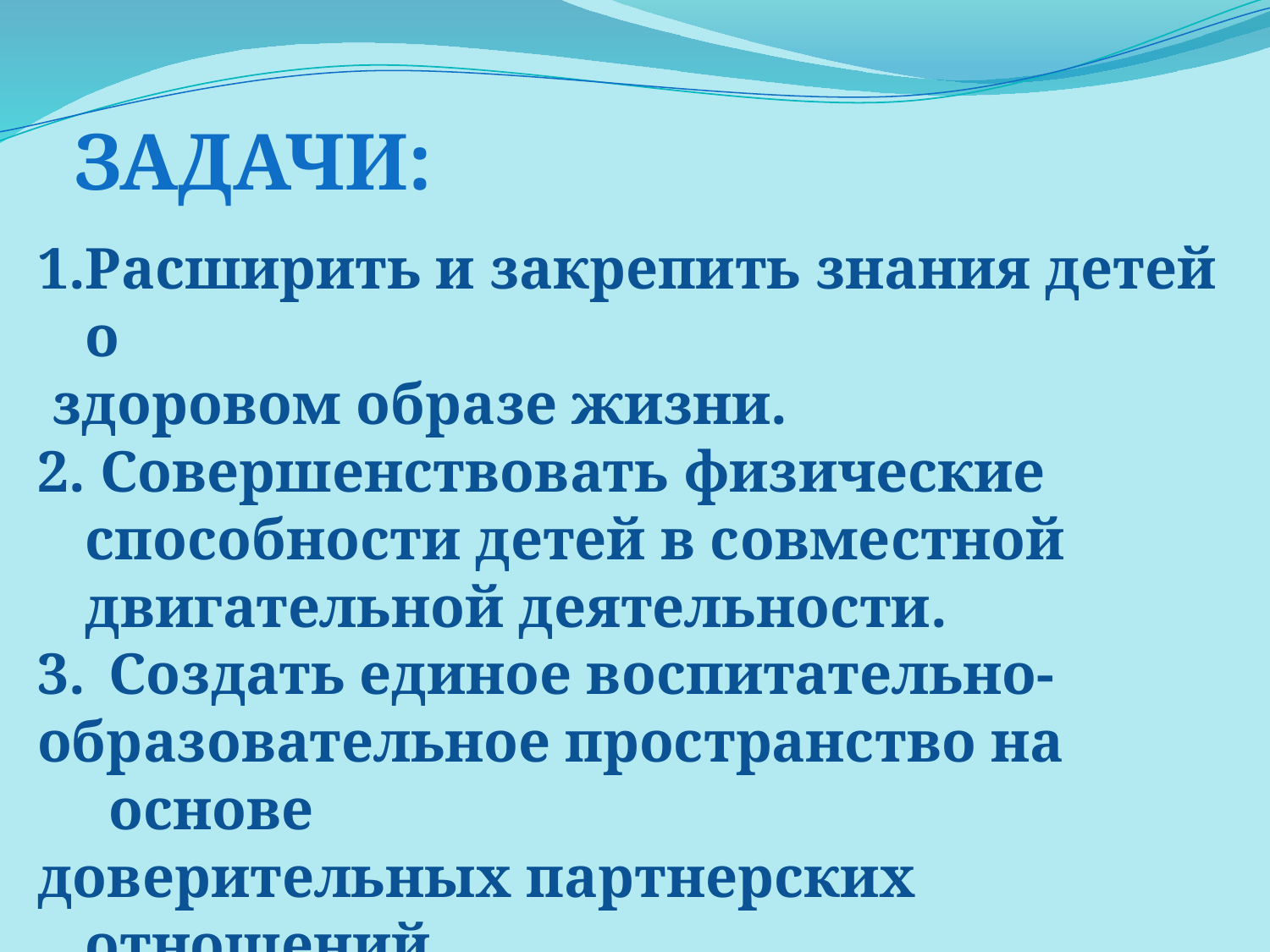

Задачи:
Расширить и закрепить знания детей о
 здоровом образе жизни.
2. Совершенствовать физические способности детей в совместной двигательной деятельности.
Создать единое воспитательно-
образовательное пространство на основе
доверительных партнерских отношений
 сотрудников  с родителями.